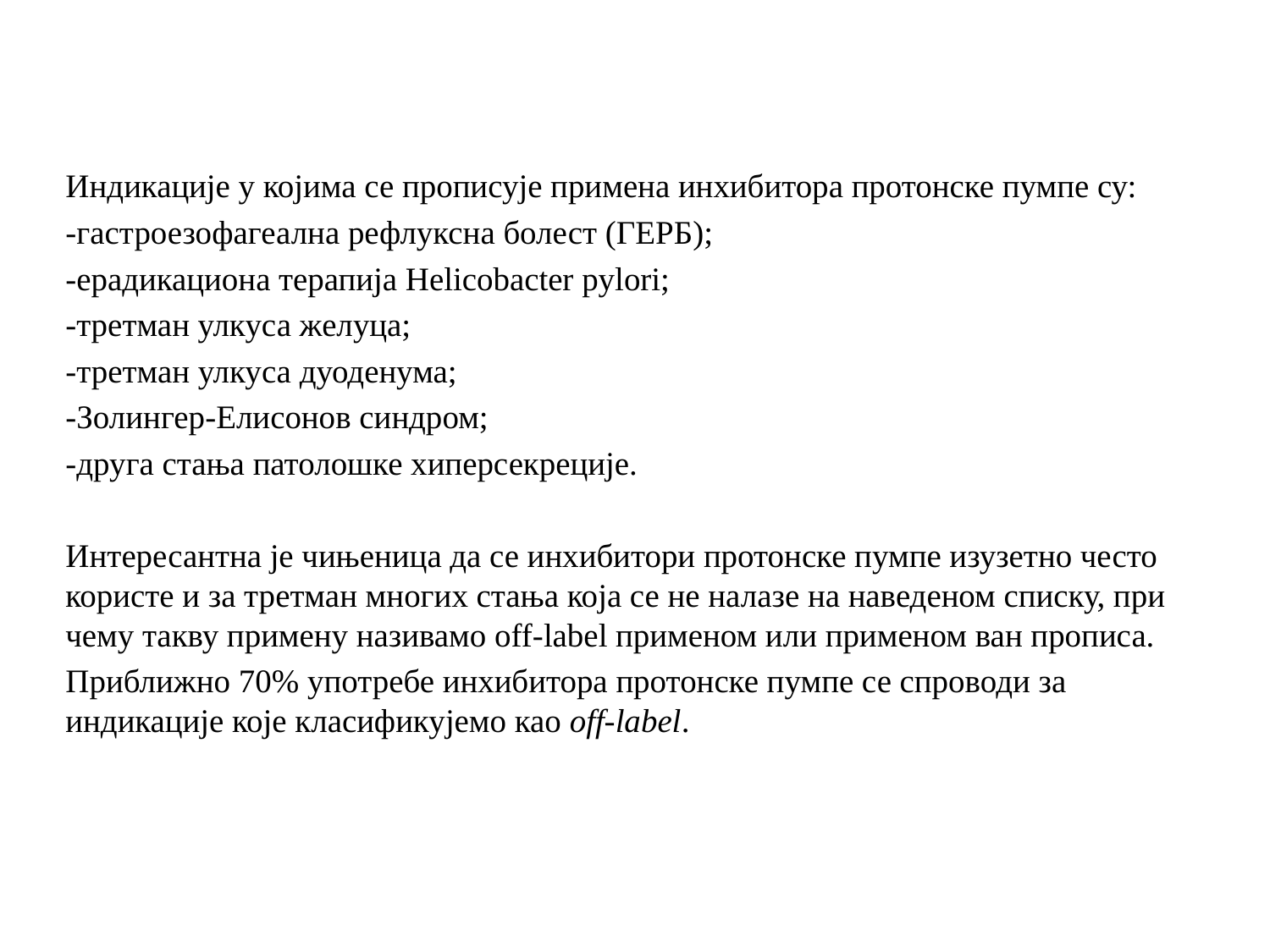

Индикације у којима се прописује примена инхибитора протонске пумпе су:
-гастроезофагеална рефлуксна болест (ГЕРБ);
-ерадикациона терапија Helicobacter pylori;
-третман улкуса желуца;
-третман улкуса дуоденума;
-Золингер-Елисонов синдром;
-друга стања патолошке хиперсекреције.

Интересантна је чињеница да се инхибитори протонске пумпе изузетно често користе и за третман многих стања која се не налазе на наведеном списку, при чему такву примену називамо off-label применом или применом ван прописа.
Приближно 70% употребе инхибитора протонске пумпе се спроводи за индикације које класификујемо као off-label.